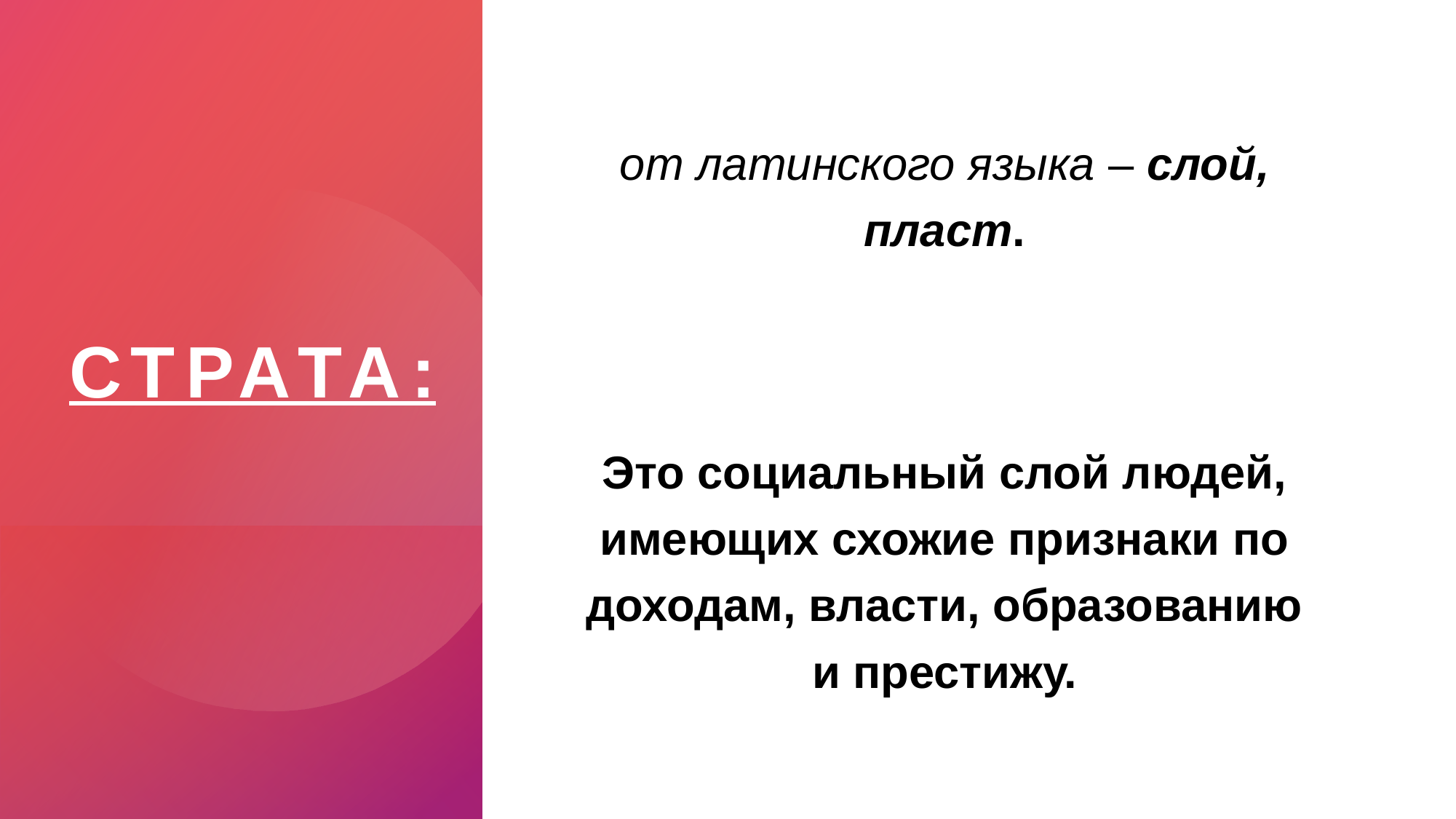

от латинского языка – слой, пласт.

Это социальный слой людей, имеющих схожие признаки по доходам, власти, образованию и престижу.

# Страта: